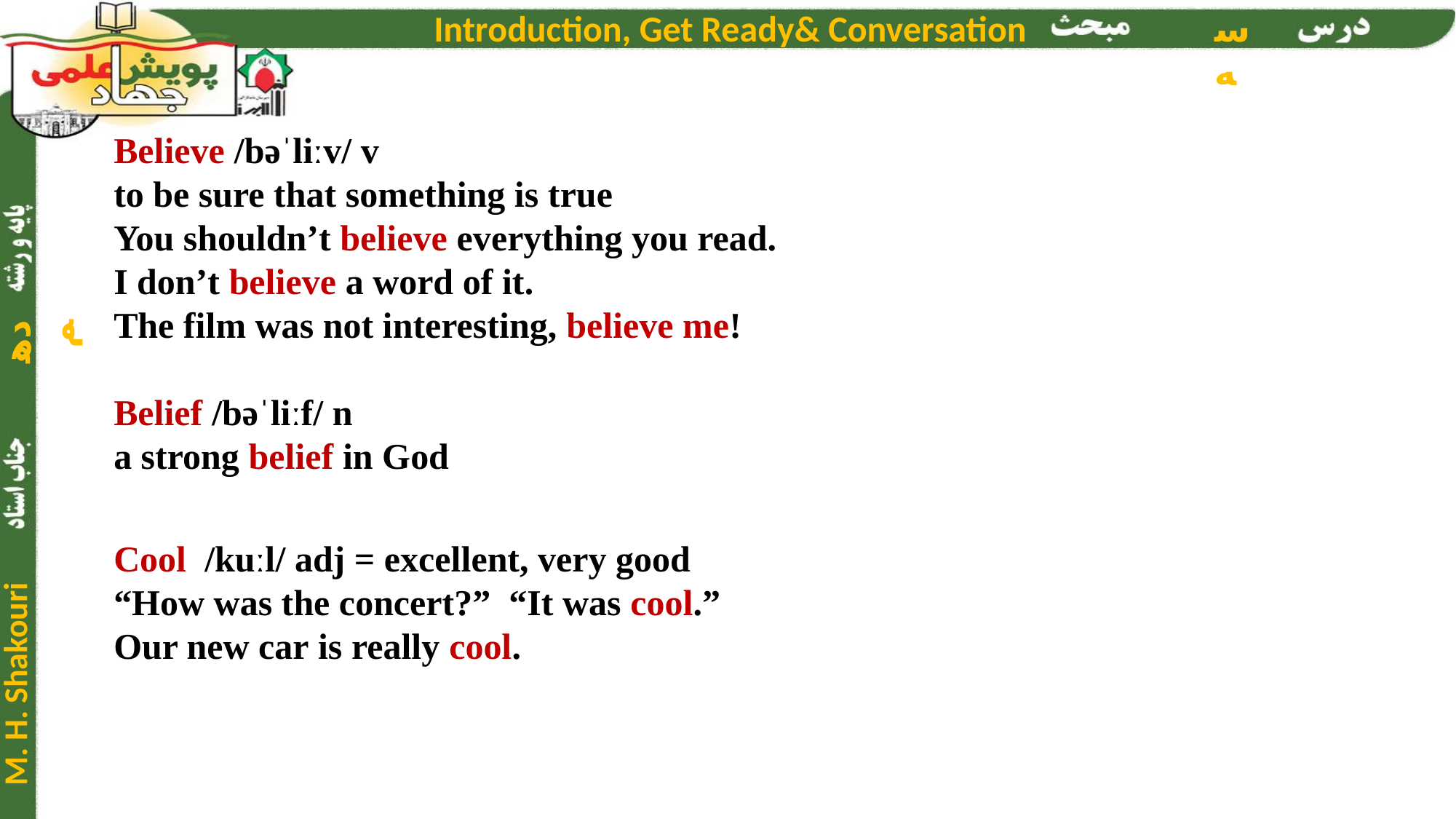

Believe /bəˈliːv/ v
to be sure that something is true
You shouldn’t believe everything you read.
I don’t believe a word of it.
The film was not interesting, believe me!

Belief /bəˈliːf/ n
a strong belief in God
Cool  /kuːl/ adj = excellent, very good
“How was the concert?”  “It was cool.”
Our new car is really cool.